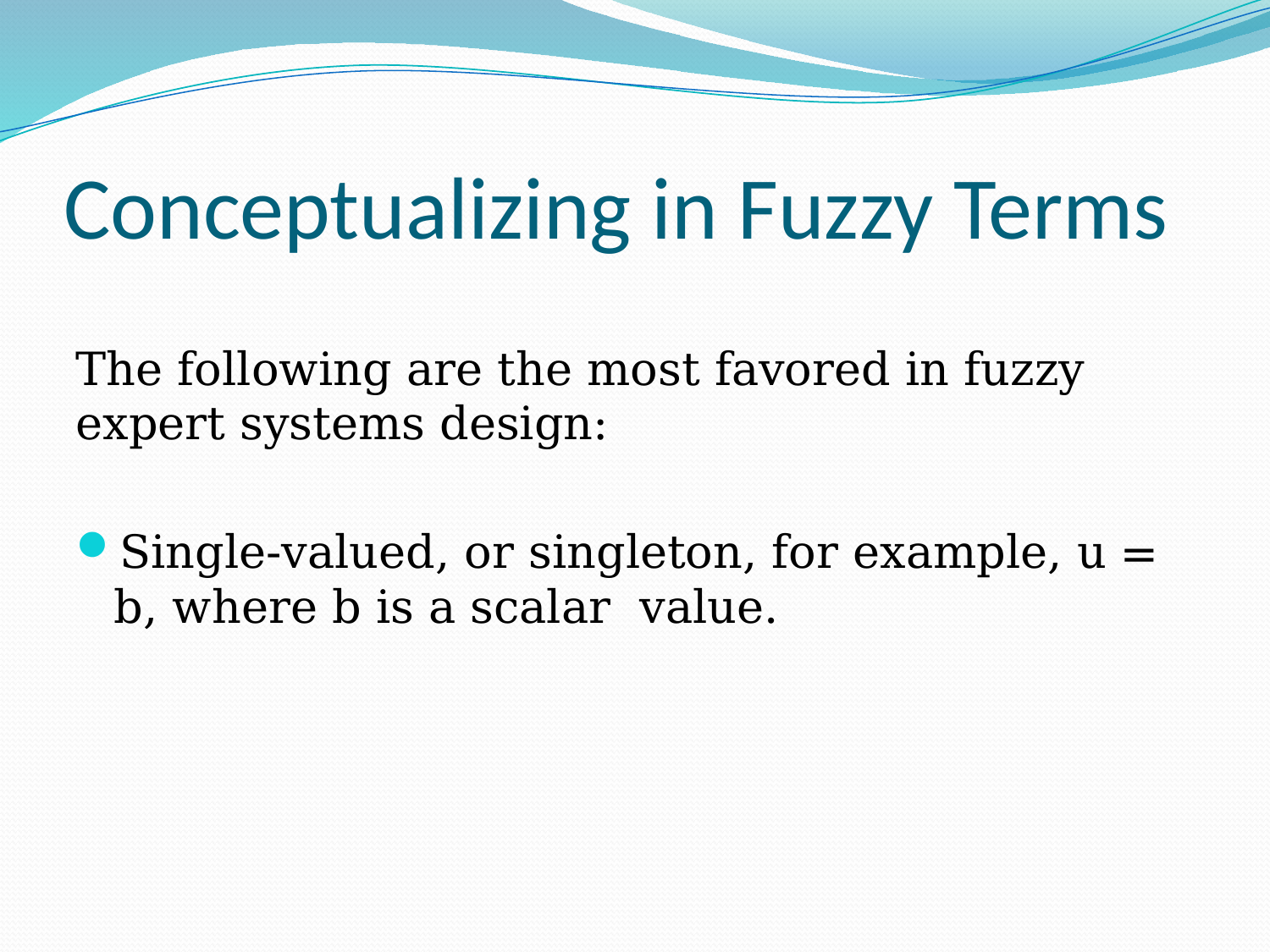

# Conceptualizing in Fuzzy Terms

The following are the most favored in fuzzy expert systems design:

Single-valued, or singleton, for example, u = b, where b is a scalar  value.